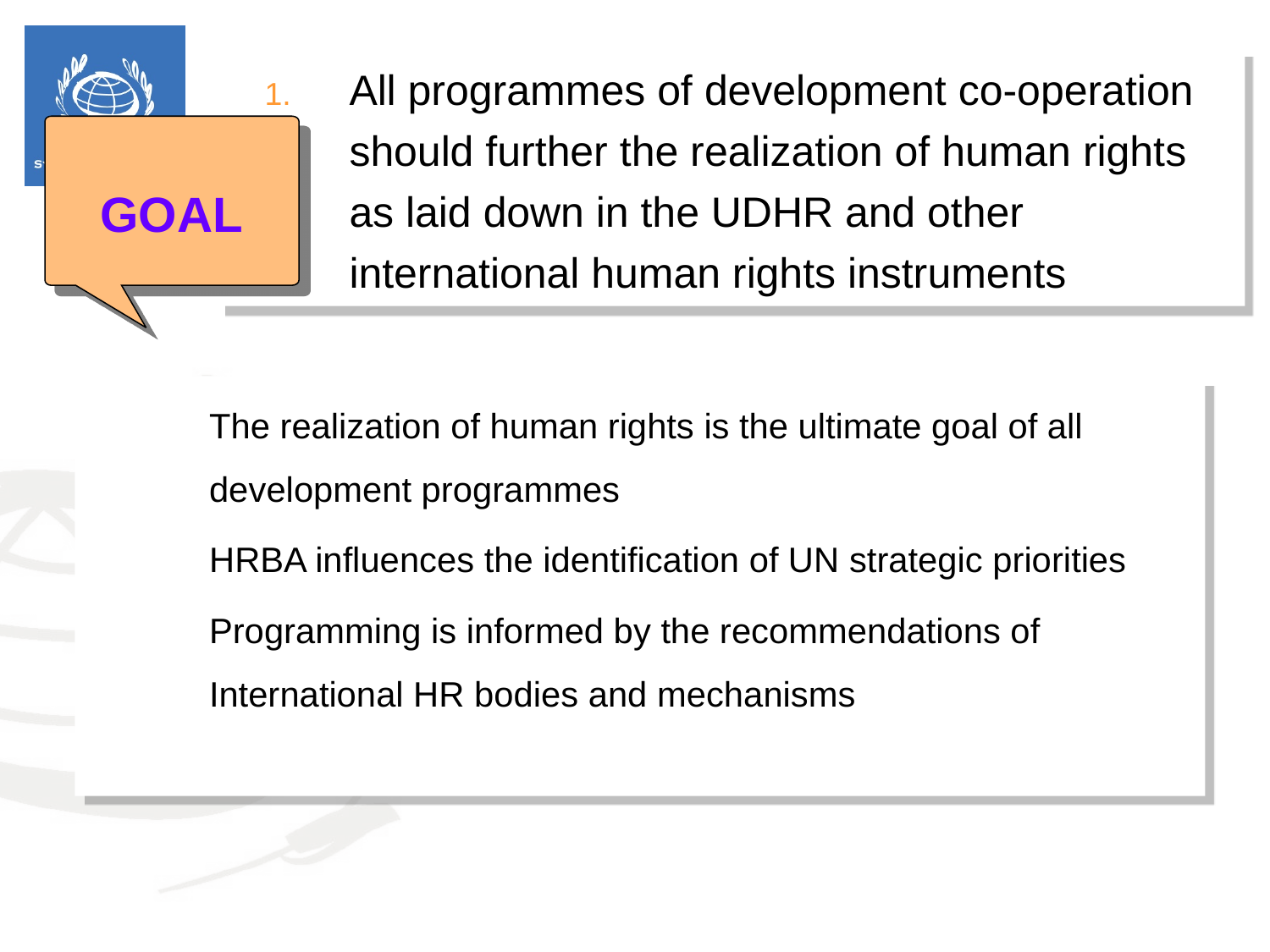

All programmes of development co-operation should further the realization of human rights as laid down in the UDHR and other international human rights instruments

GOAL
The realization of human rights is the ultimate goal of all development programmes
HRBA influences the identification of UN strategic priorities
Programming is informed by the recommendations of International HR bodies and mechanisms